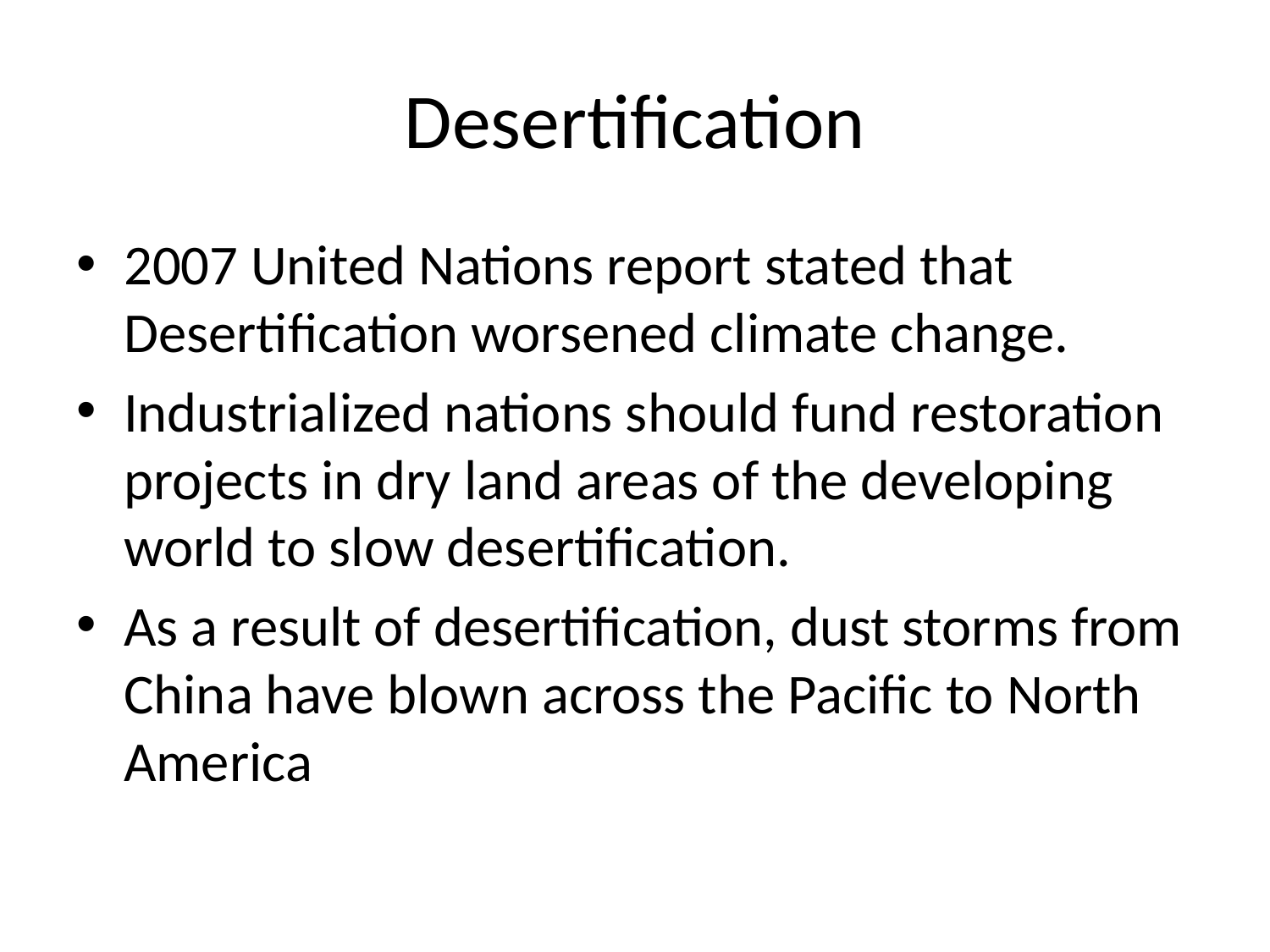

# Desertification
2007 United Nations report stated that Desertification worsened climate change.
Industrialized nations should fund restoration projects in dry land areas of the developing world to slow desertification.
As a result of desertification, dust storms from China have blown across the Pacific to North America